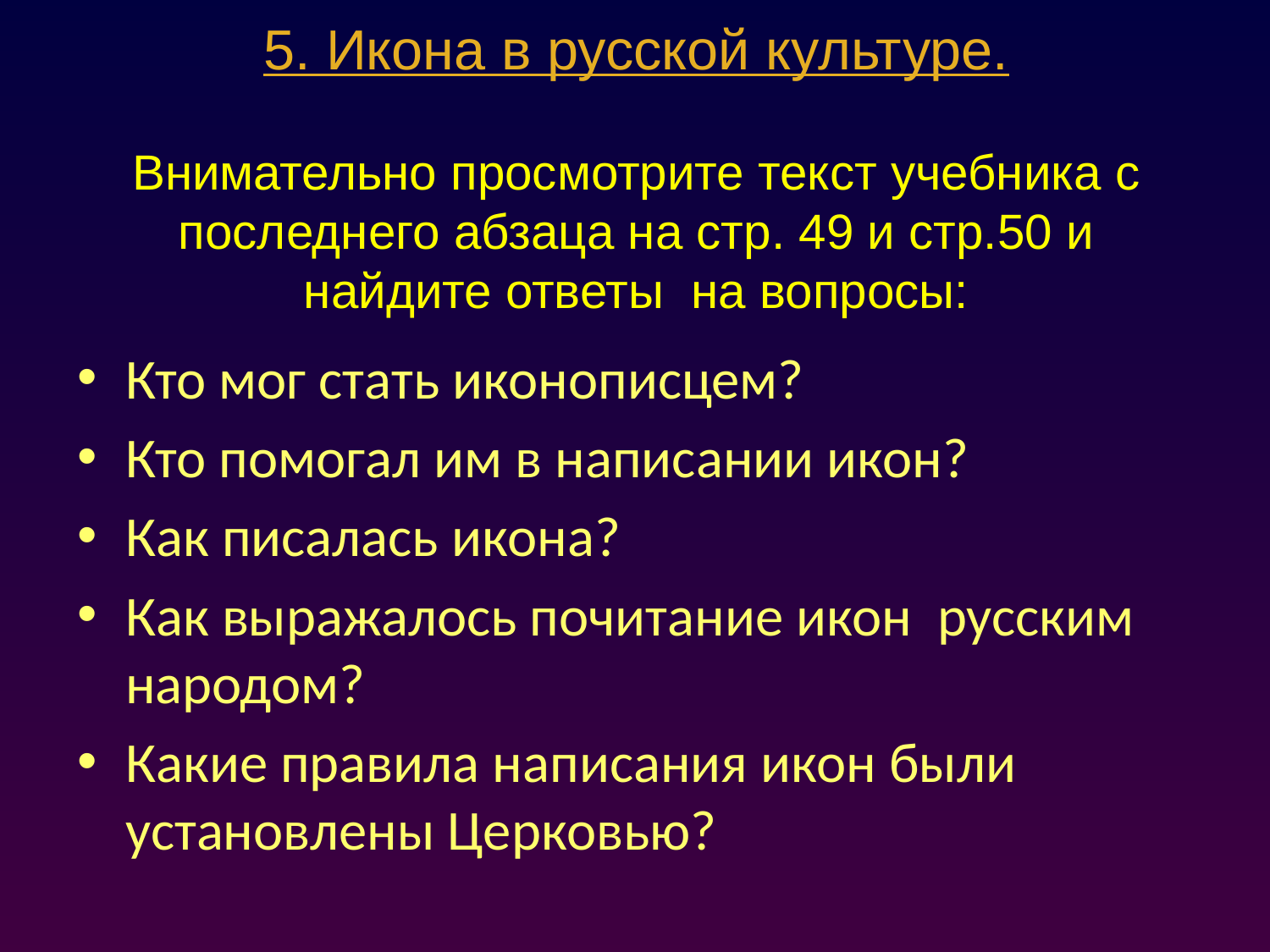

# 5. Икона в русской культуре. Внимательно просмотрите текст учебника с последнего абзаца на стр. 49 и стр.50 и найдите ответы  на вопросы:
Кто мог стать иконописцем?
Кто помогал им в написании икон?
Как писалась икона?
Как выражалось почитание икон  русским народом?
Какие правила написания икон были установлены Церковью?